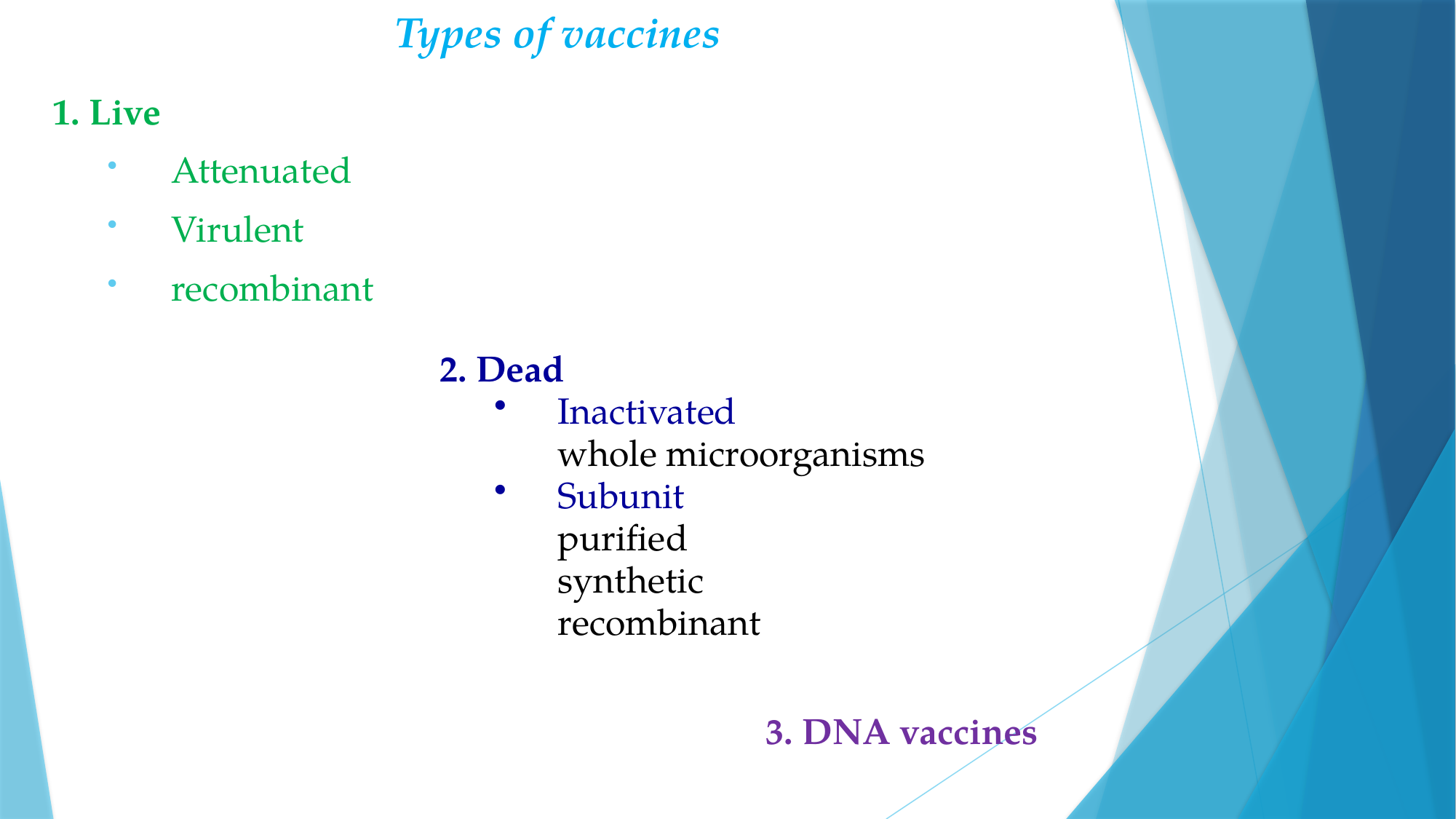

Types of vaccines
1. Live
Attenuated
Virulent
recombinant

2. Dead
Inactivated
	whole microorganisms
Subunit
	purified
	synthetic
	recombinant

3. DNA vaccines